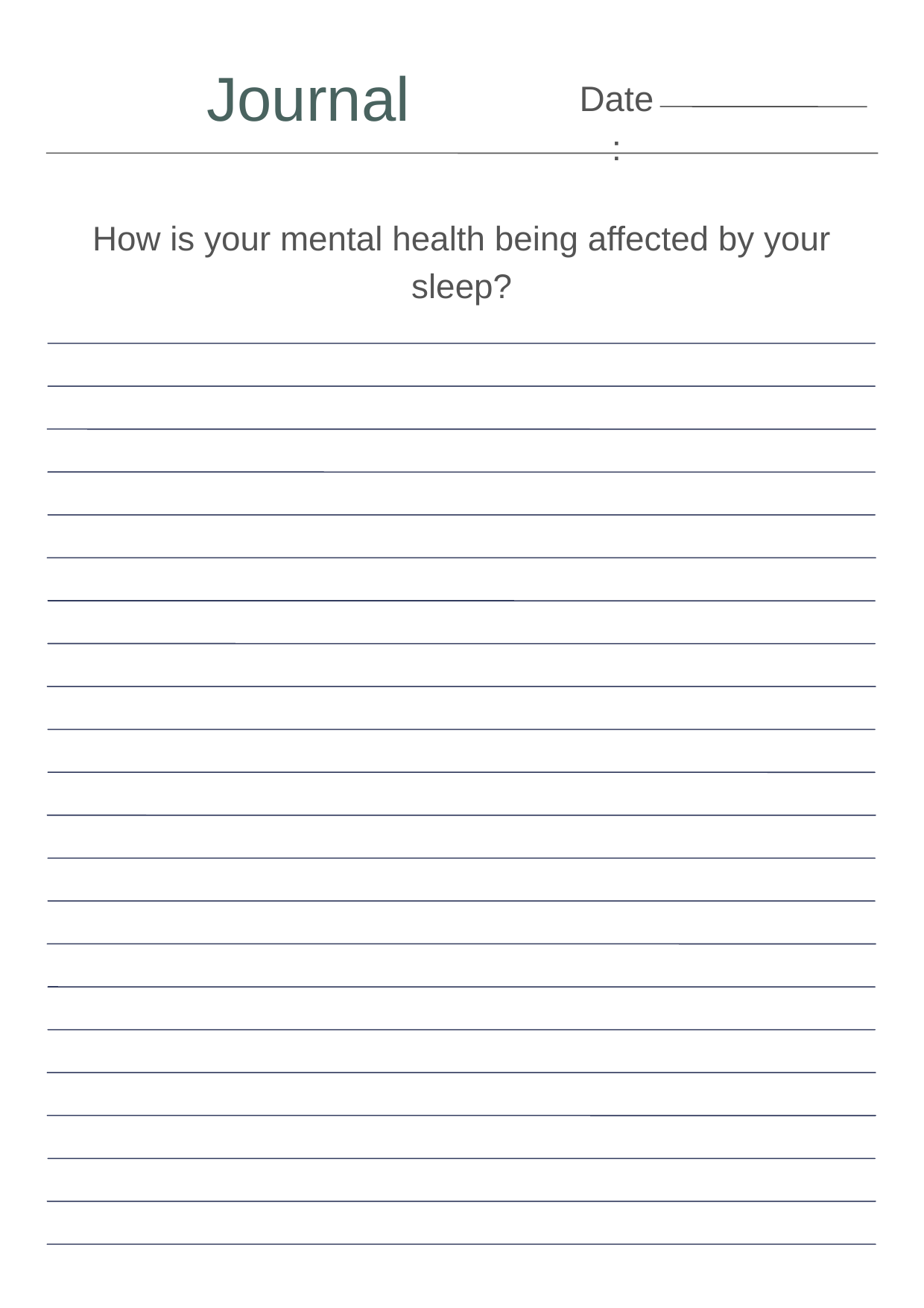

Journal
Date:

How is your mental health being affected by your sleep?